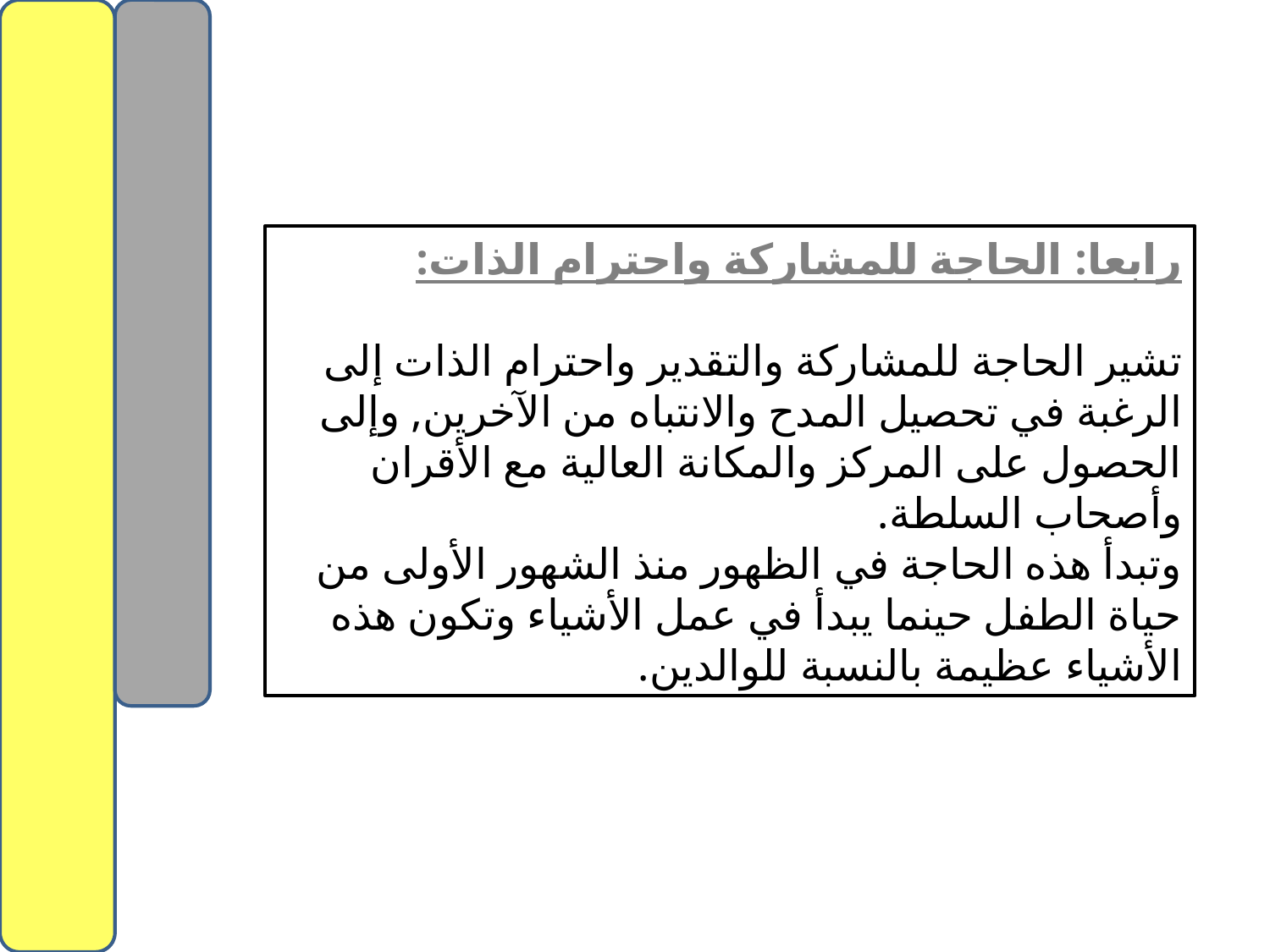

رابعا: الحاجة للمشاركة واحترام الذات:

تشير الحاجة للمشاركة والتقدير واحترام الذات إلى الرغبة في تحصيل المدح والانتباه من الآخرين, وإلى الحصول على المركز والمكانة العالية مع الأقران وأصحاب السلطة.
وتبدأ هذه الحاجة في الظهور منذ الشهور الأولى من حياة الطفل حينما يبدأ في عمل الأشياء وتكون هذه الأشياء عظيمة بالنسبة للوالدين.